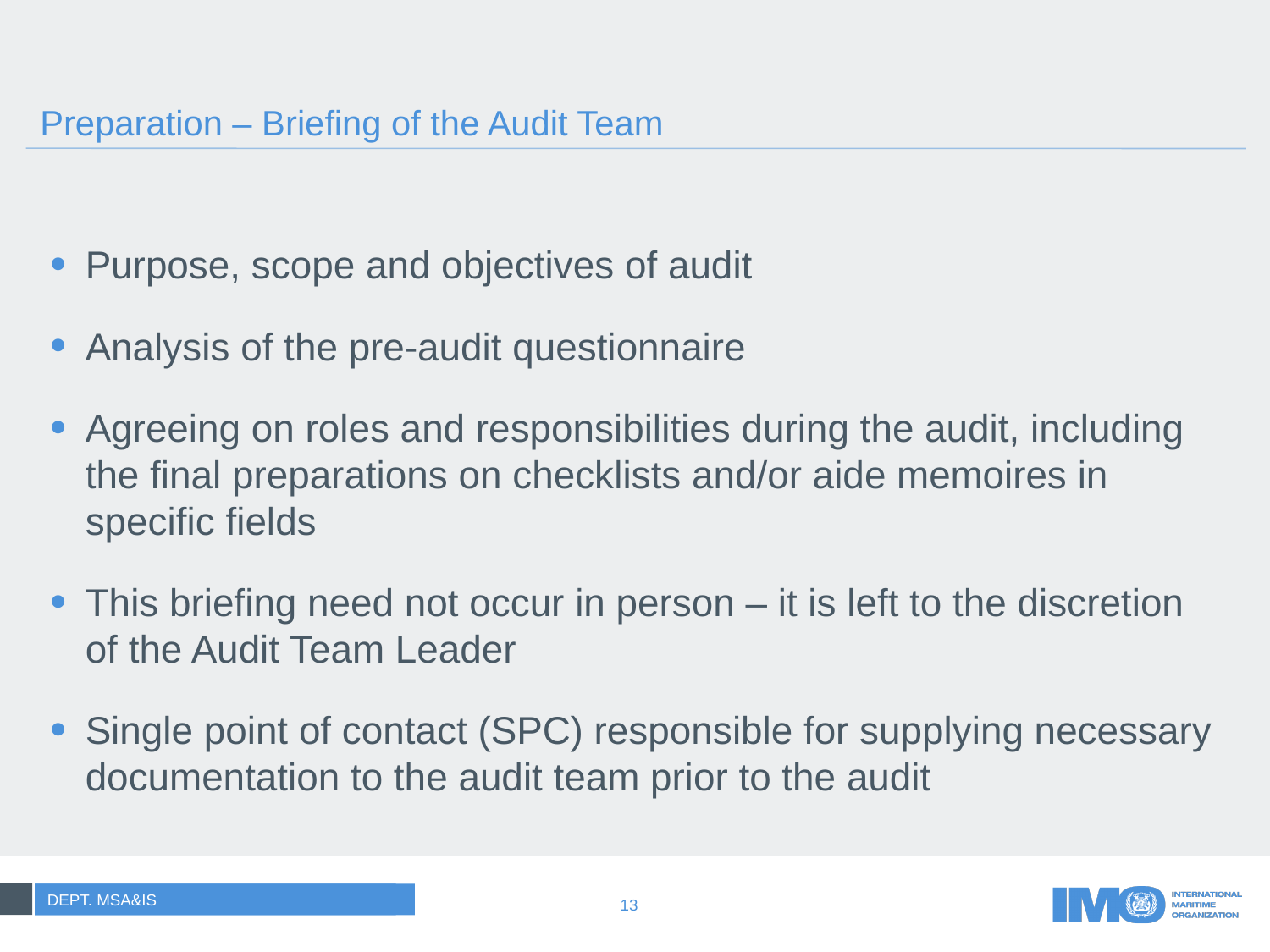

# Preparation – Briefing of the Audit Team

Purpose, scope and objectives of audit

Analysis of the pre-audit questionnaire

Agreeing on roles and responsibilities during the audit, including the final preparations on checklists and/or aide memoires in specific fields

This briefing need not occur in person – it is left to the discretion of the Audit Team Leader

Single point of contact (SPC) responsible for supplying necessary documentation to the audit team prior to the audit